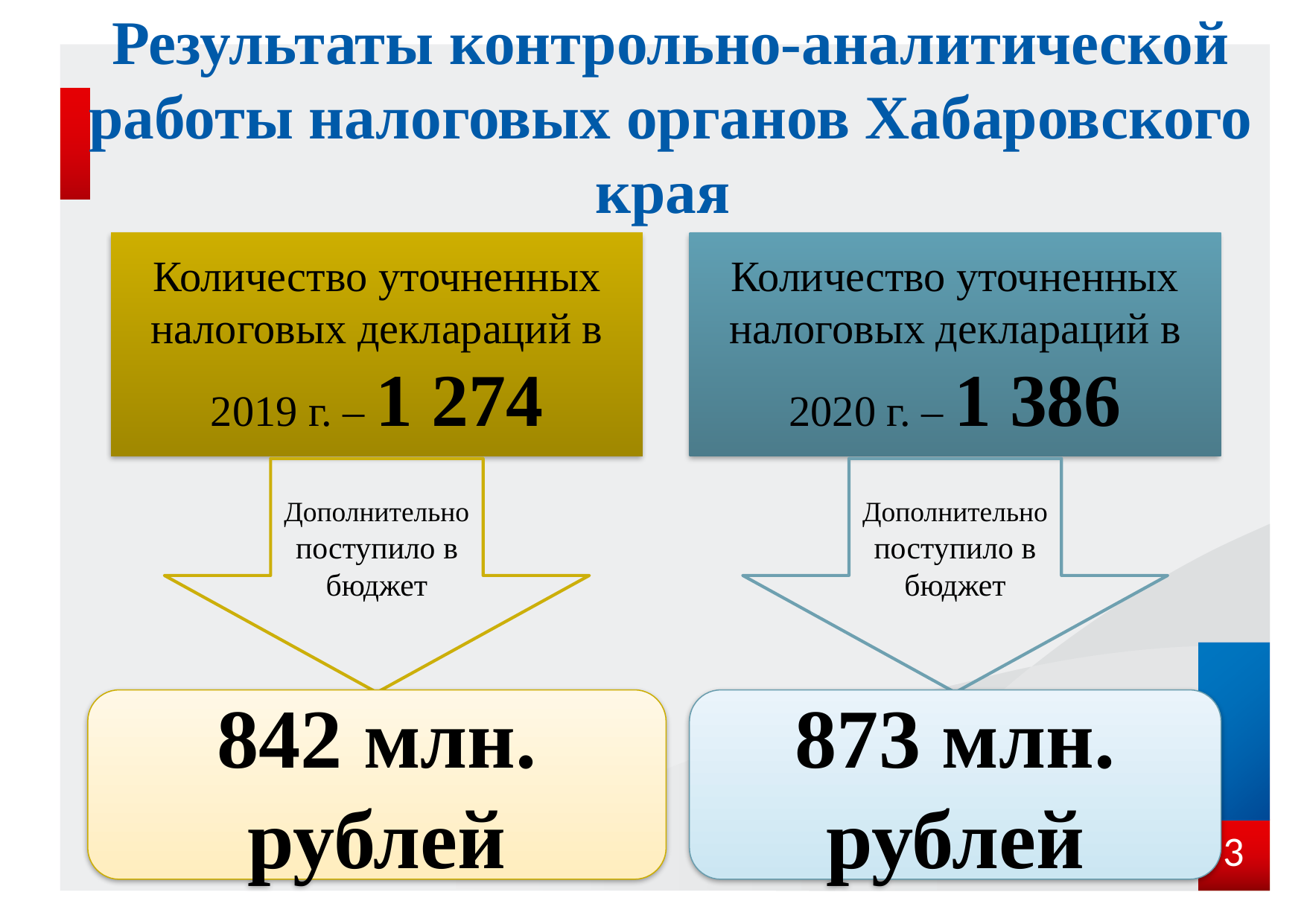

# Результаты контрольно-аналитической работы налоговых органов Хабаровского края
Количество уточненных налоговых деклараций в 2019 г. – 1 274
Дополнительно поступило в бюджет
842 млн. рублей
Количество уточненных налоговых деклараций в 2020 г. – 1 386
Дополнительно поступило в бюджет
873 млн. рублей
3